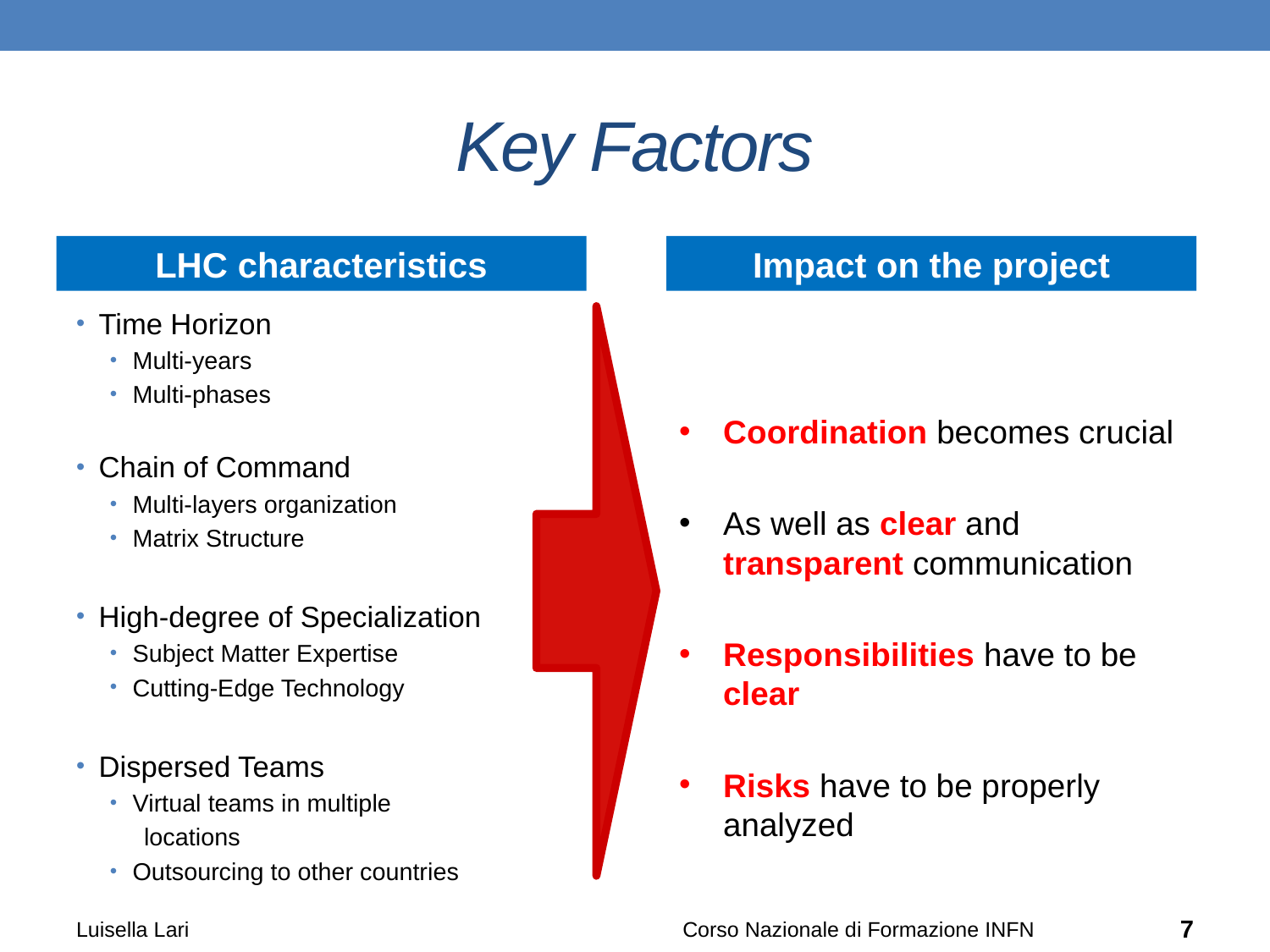

# Key Factors
LHC characteristics
Impact on the project

Time Horizon
Multi-years
Multi-phases

Chain of Command
Multi-layers organization
Matrix Structure

High‐degree of Specialization
Subject Matter Expertise
Cutting-Edge Technology

Dispersed Teams
Virtual teams in multiple
     locations
Outsourcing to other countries

Coordination becomes crucial

As well as clear and transparent communication

Responsibilities have to be clear

Risks have to be properly analyzed

Luisella Lari
Corso Nazionale di Formazione INFN
7